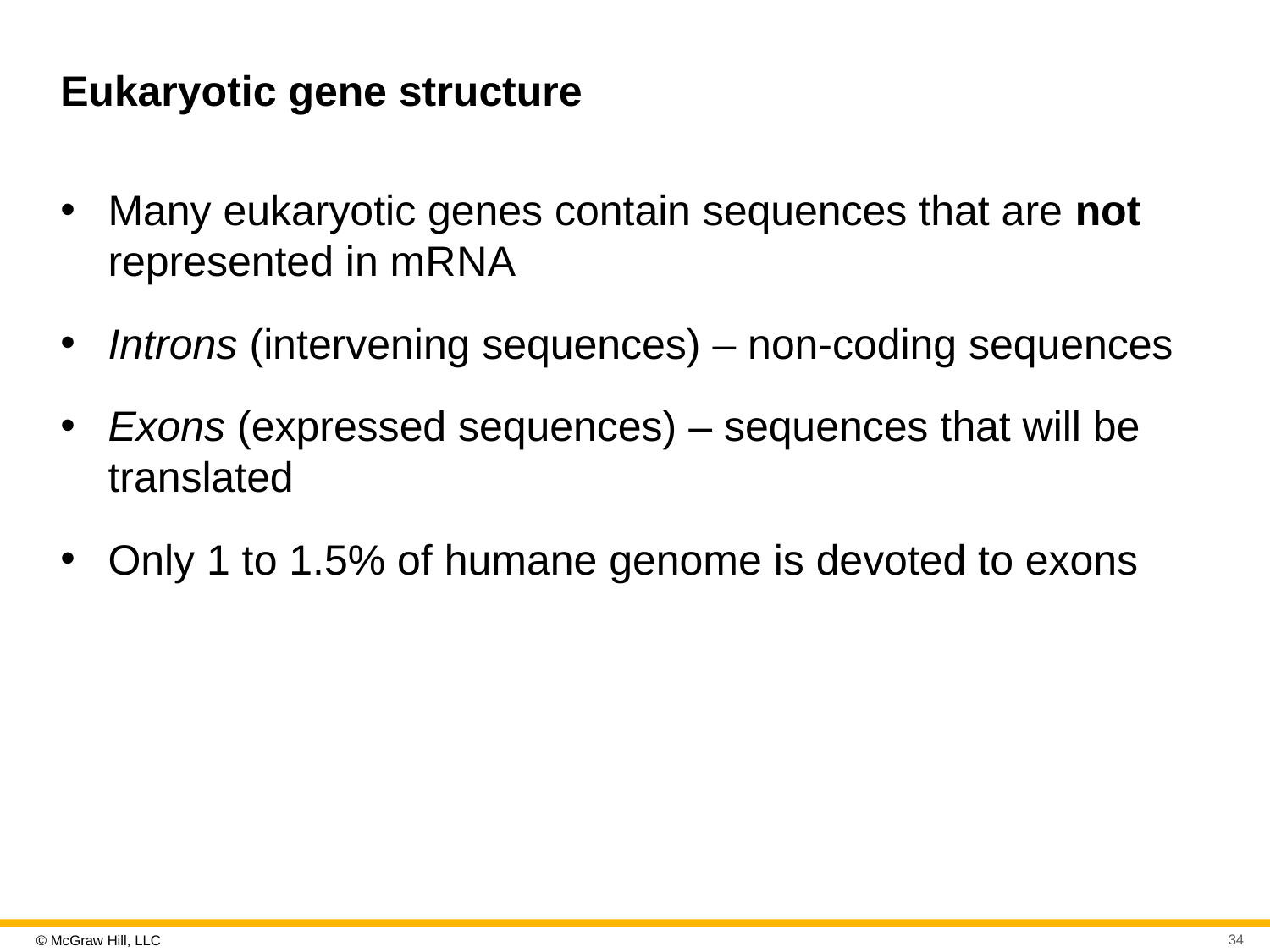

# Eukaryotic gene structure
Many eukaryotic genes contain sequences that are not represented in mR N A
Introns (intervening sequences) – non-coding sequences
Exons (expressed sequences) – sequences that will be translated
Only 1 to 1.5% of humane genome is devoted to exons
34